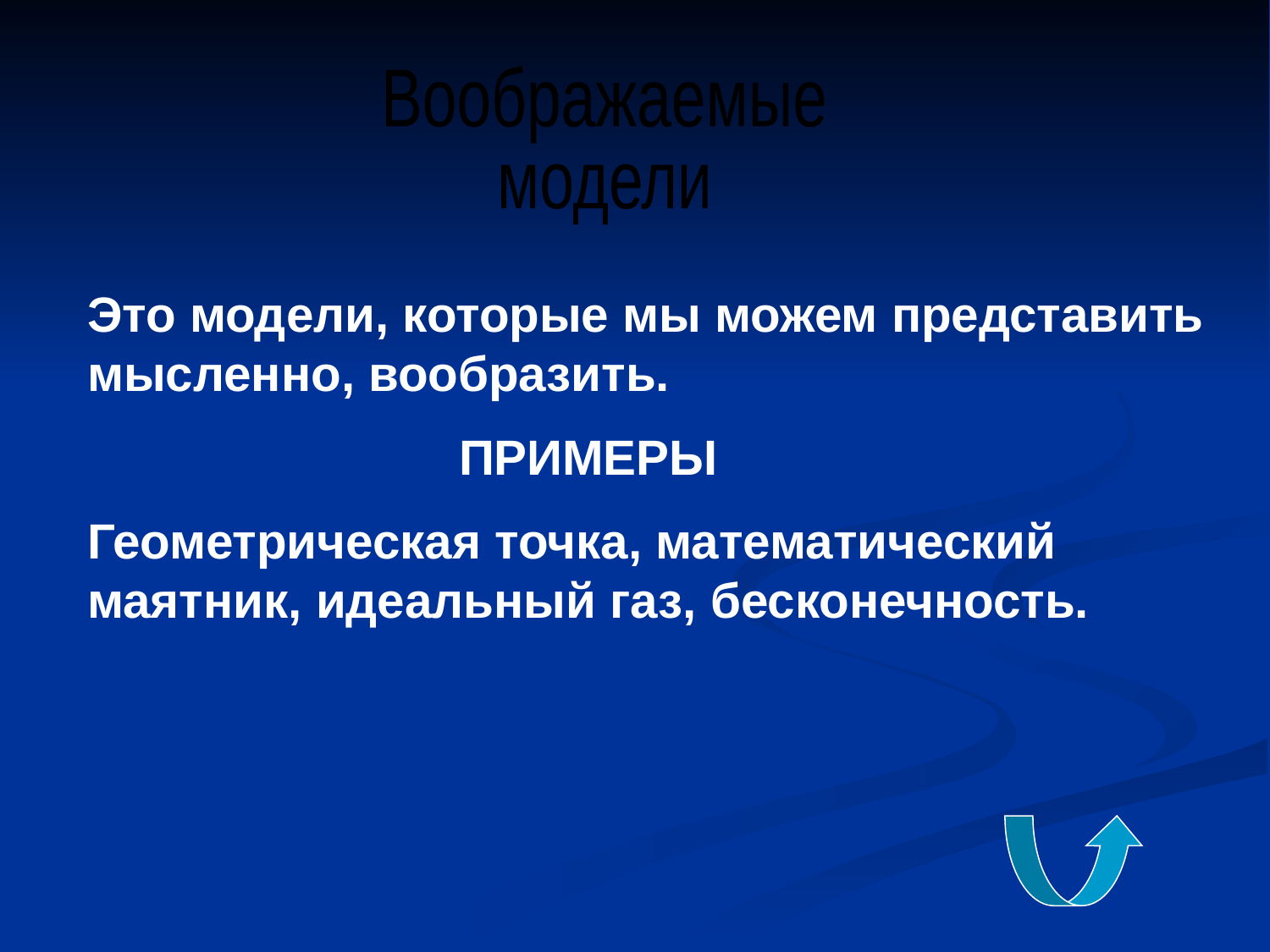

Воображаемые
модели
Это модели, которые мы можем представить мысленно, вообразить.
                           ПРИМЕРЫ
Геометрическая точка, математический маятник, идеальный газ, бесконечность.